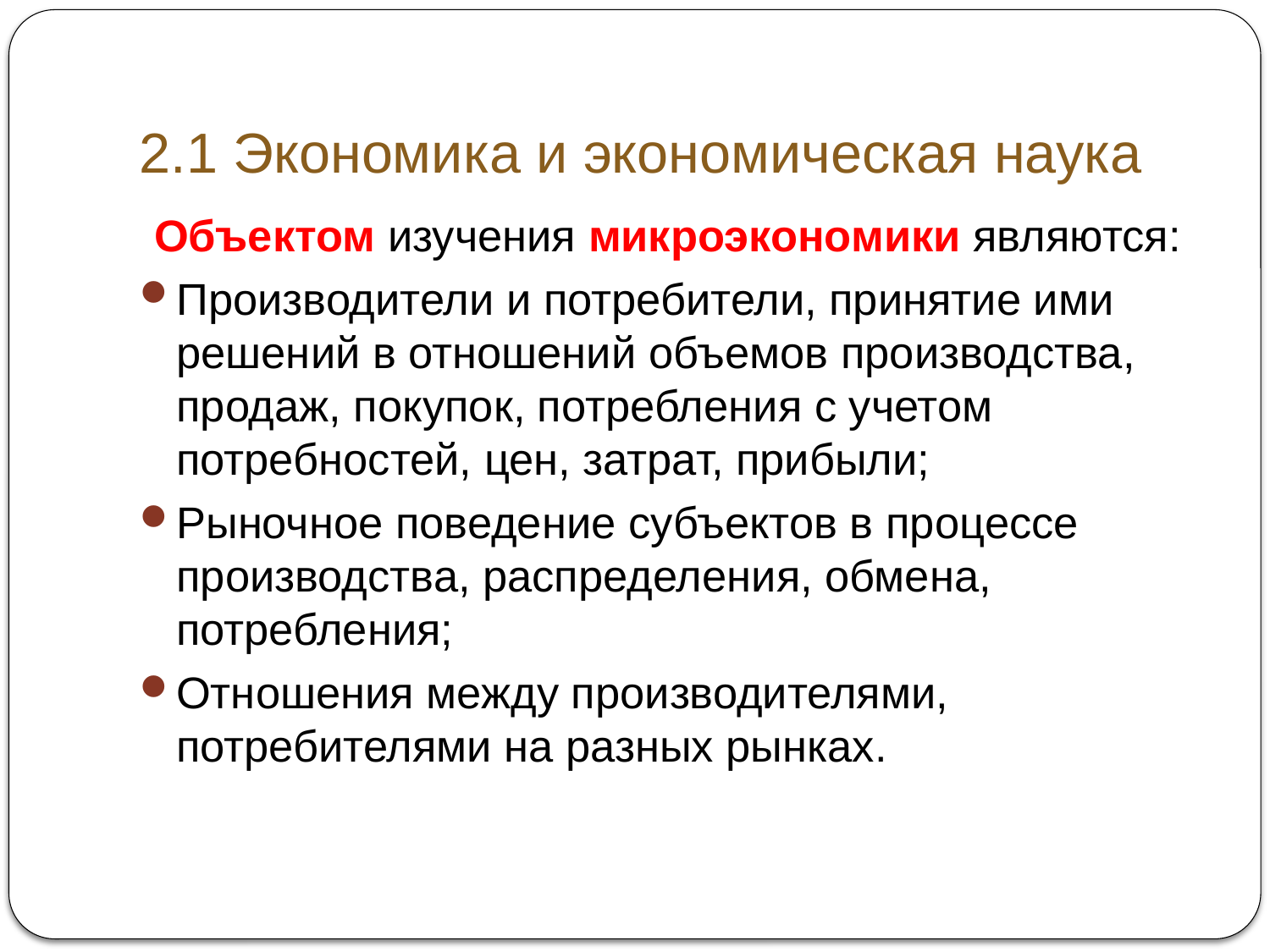

# 2.1 Экономика и экономическая наука
Объектом изучения микроэкономики являются:
Производители и потребители, принятие ими решений в отношений объемов производства, продаж, покупок, потребления с учетом потребностей, цен, затрат, прибыли;
Рыночное поведение субъектов в процессе производства, распределения, обмена, потребления;
Отношения между производителями, потребителями на разных рынках.